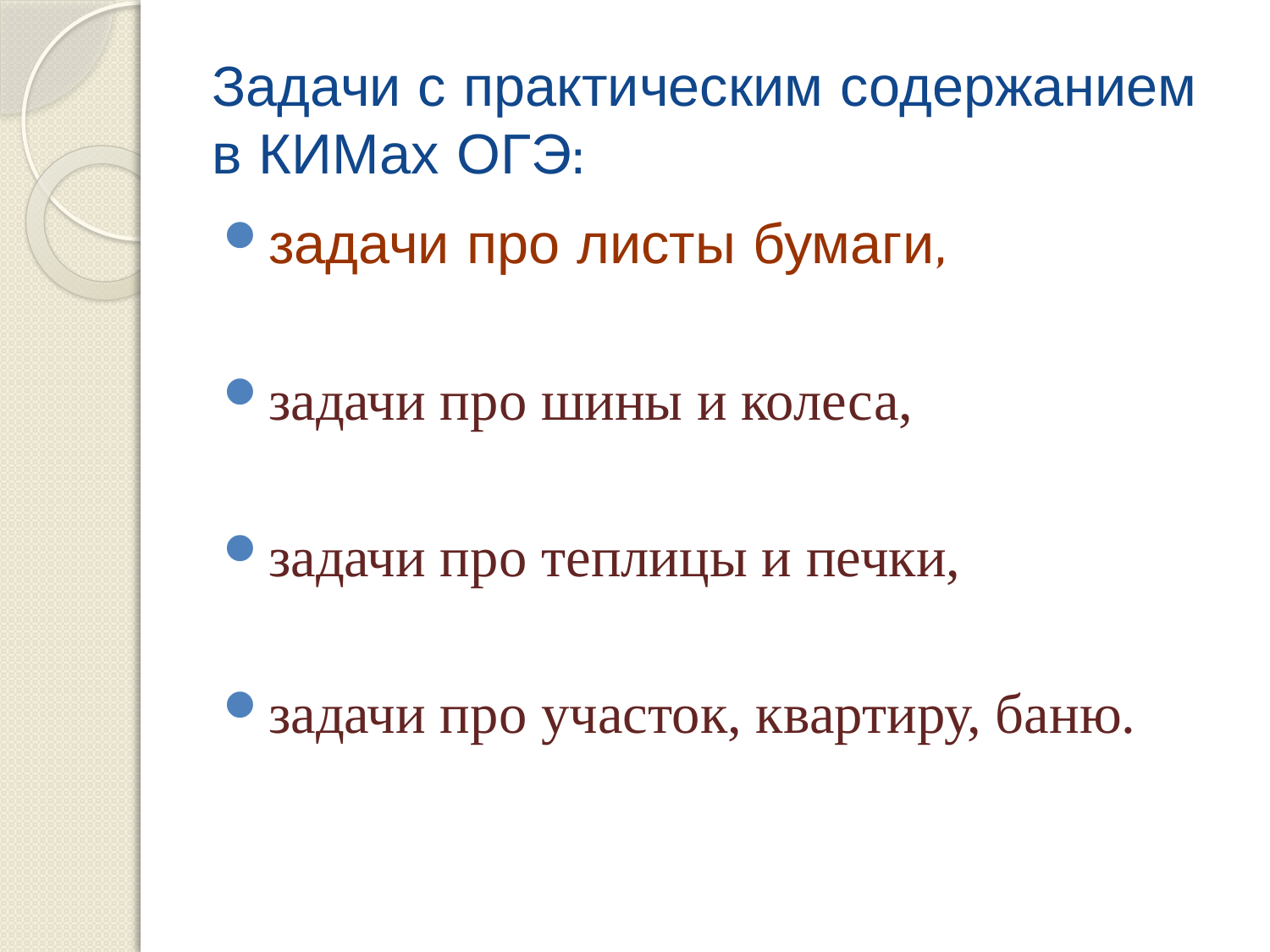

# Задачи с практическим содержанием в КИМах ОГЭ:
задачи про листы бумаги,

задачи про шины и колеса,

задачи про теплицы и печки,

задачи про участок, квартиру, баню.